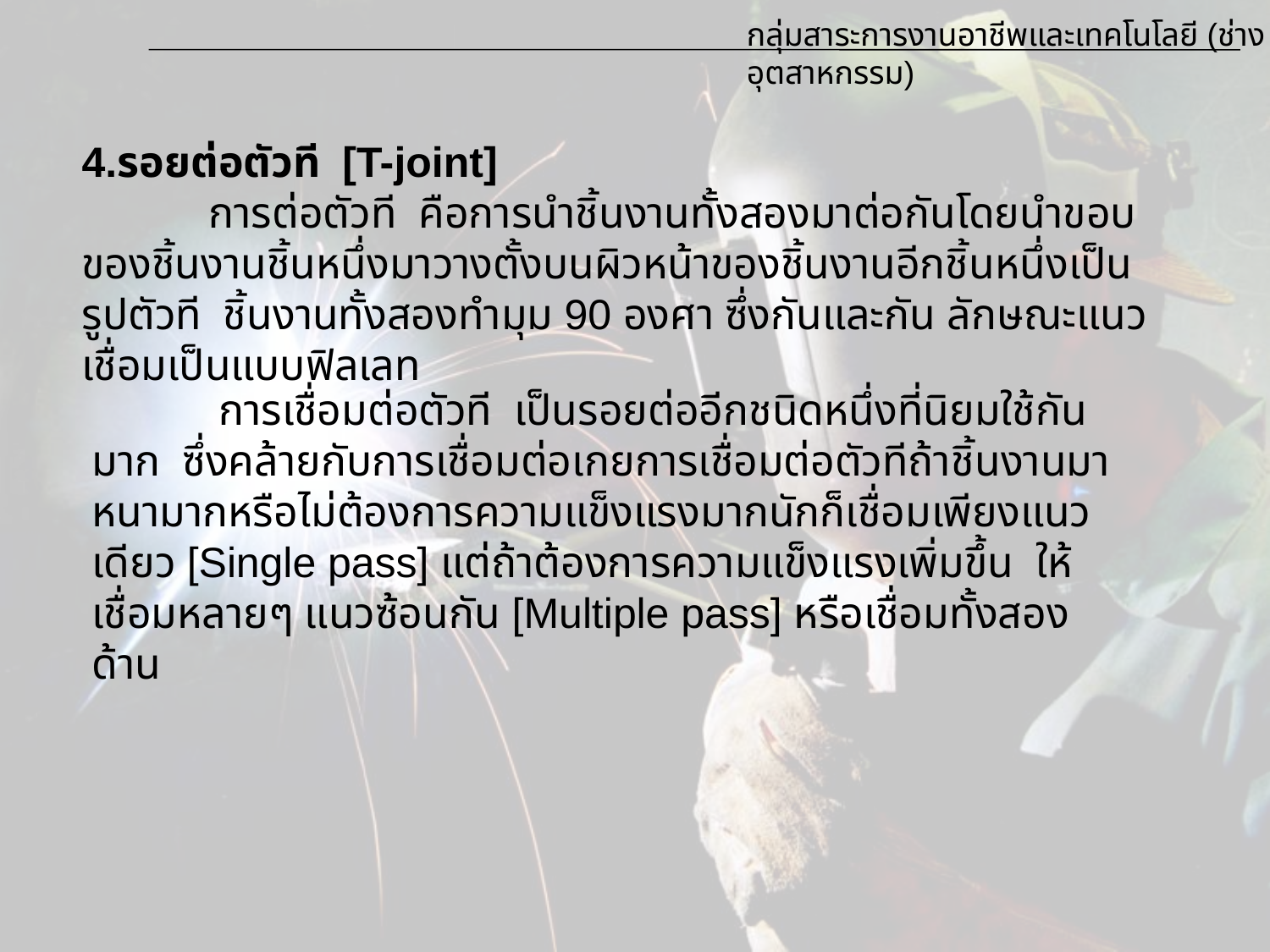

กลุ่มสาระการงานอาชีพและเทคโนโลยี (ช่างอุตสาหกรรม)
4.รอยต่อตัวที  [T-joint]
	การต่อตัวที  คือการนำชิ้นงานทั้งสองมาต่อกันโดยนำขอบของชิ้นงานชิ้นหนึ่งมาวางตั้งบนผิวหน้าของชิ้นงานอีกชิ้นหนึ่งเป็นรูปตัวที  ชิ้นงานทั้งสองทำมุม 90 องศา ซึ่งกันและกัน ลักษณะแนวเชื่อมเป็นแบบฟิลเลท
	การเชื่อมต่อตัวที  เป็นรอยต่ออีกชนิดหนึ่งที่นิยมใช้กันมาก  ซึ่งคล้ายกับการเชื่อมต่อเกยการเชื่อมต่อตัวทีถ้าชิ้นงานมาหนามากหรือไม่ต้องการความแข็งแรงมากนักก็เชื่อมเพียงแนวเดียว [Single pass] แต่ถ้าต้องการความแข็งแรงเพิ่มขึ้น  ให้เชื่อมหลายๆ แนวซ้อนกัน [Multiple pass] หรือเชื่อมทั้งสองด้าน